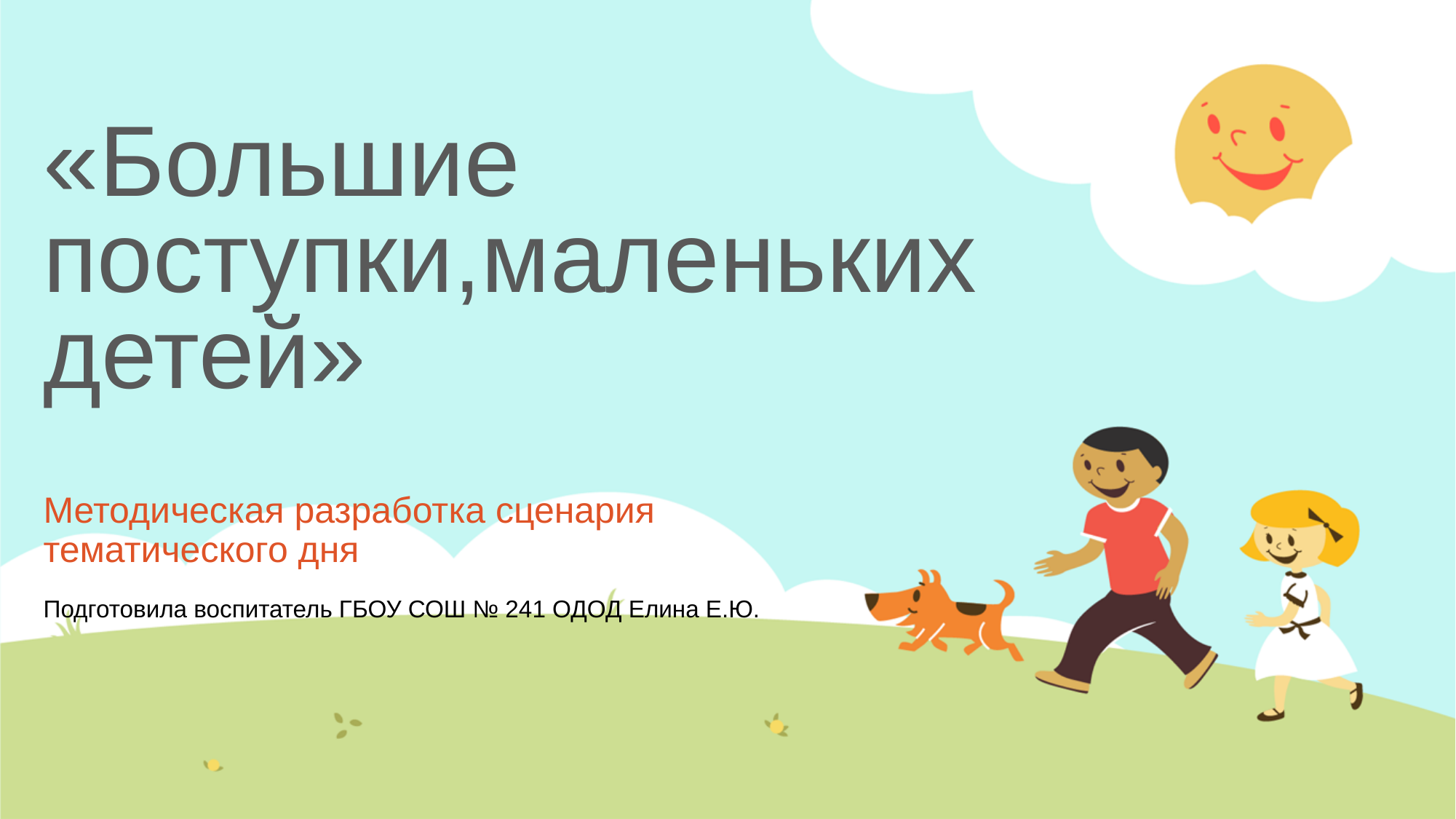

# «Большие поступки,маленьких детей»
Методическая разработка сценария тематического дня

Подготовила воспитатель ГБОУ СОШ № 241 ОДОД Елина Е.Ю.